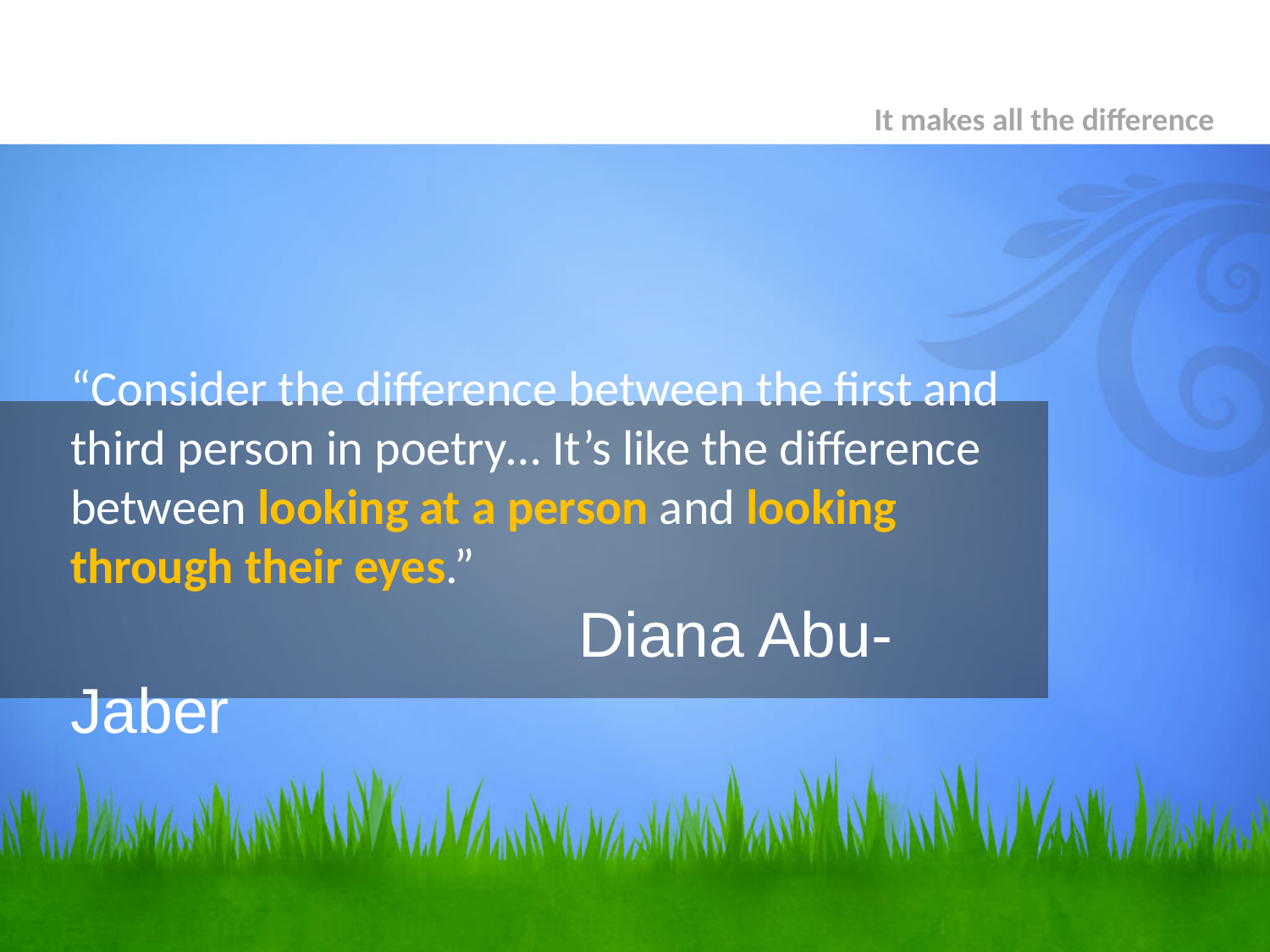

It makes all the difference
# “Consider the difference between the first and third person in poetry… It’s like the difference between looking at a person and looking through their eyes.” Diana Abu-Jaber